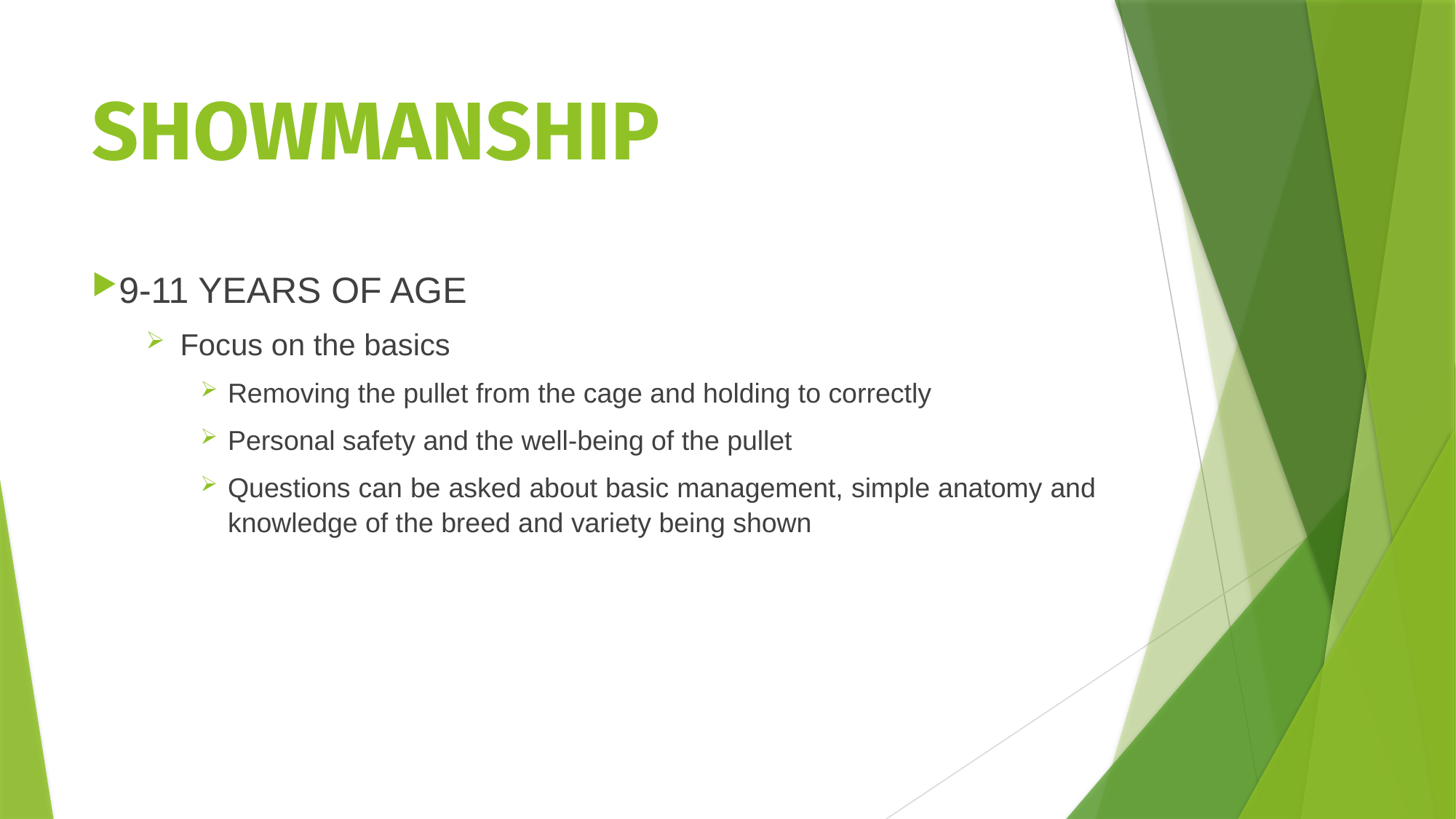

# SHOWMANSHIP
9-11 YEARS OF AGE
Focus on the basics
Removing the pullet from the cage and holding to correctly
Personal safety and the well-being of the pullet
Questions can be asked about basic management, simple anatomy and knowledge of the breed and variety being shown